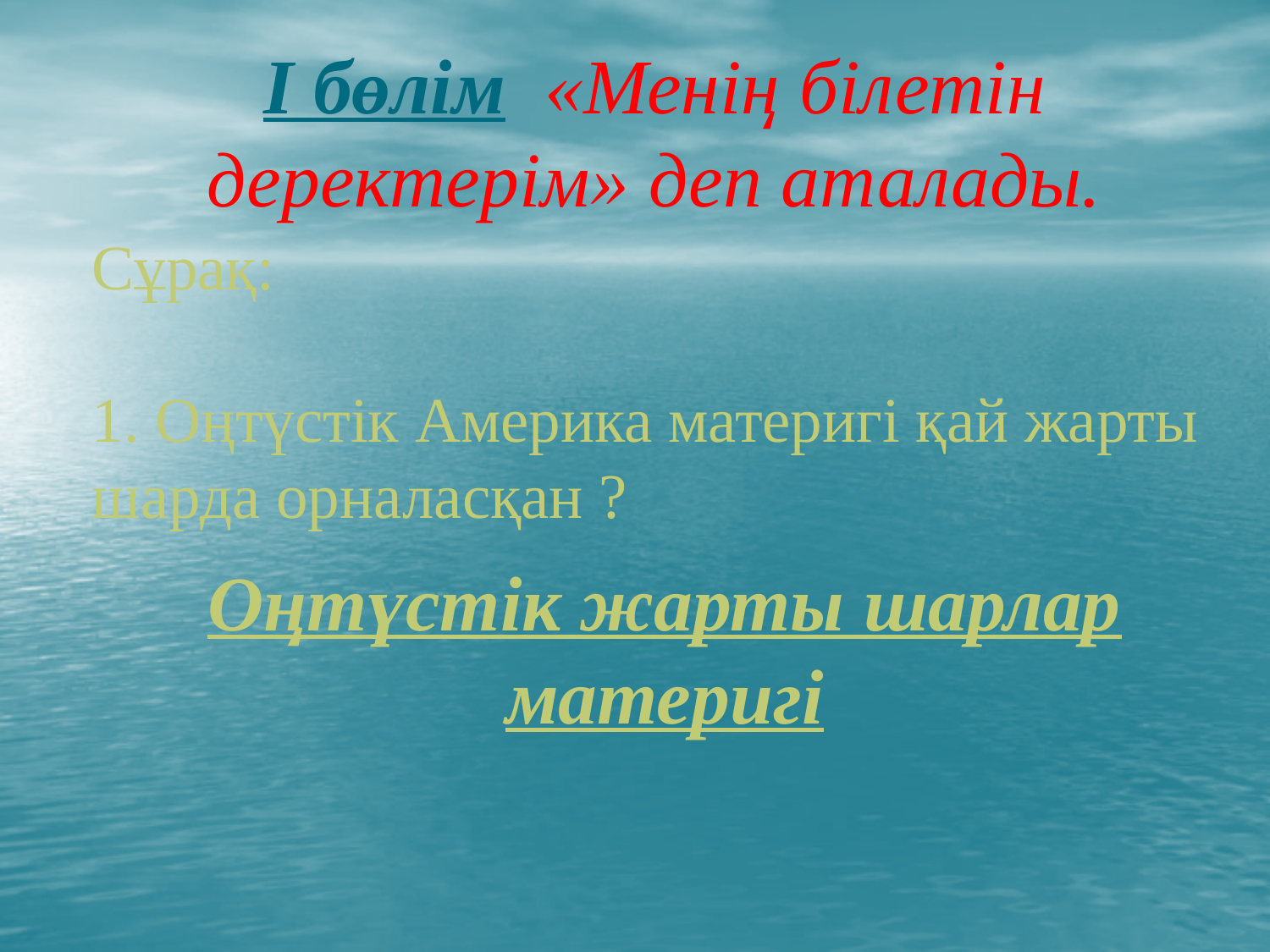

І бөлім  «Менің білетін деректерім» деп аталады.
Сұрақ:
1. Оңтүстік Америка материгі қай жарты шарда орналасқан ?

Оңтүстік жарты шарлар материгі